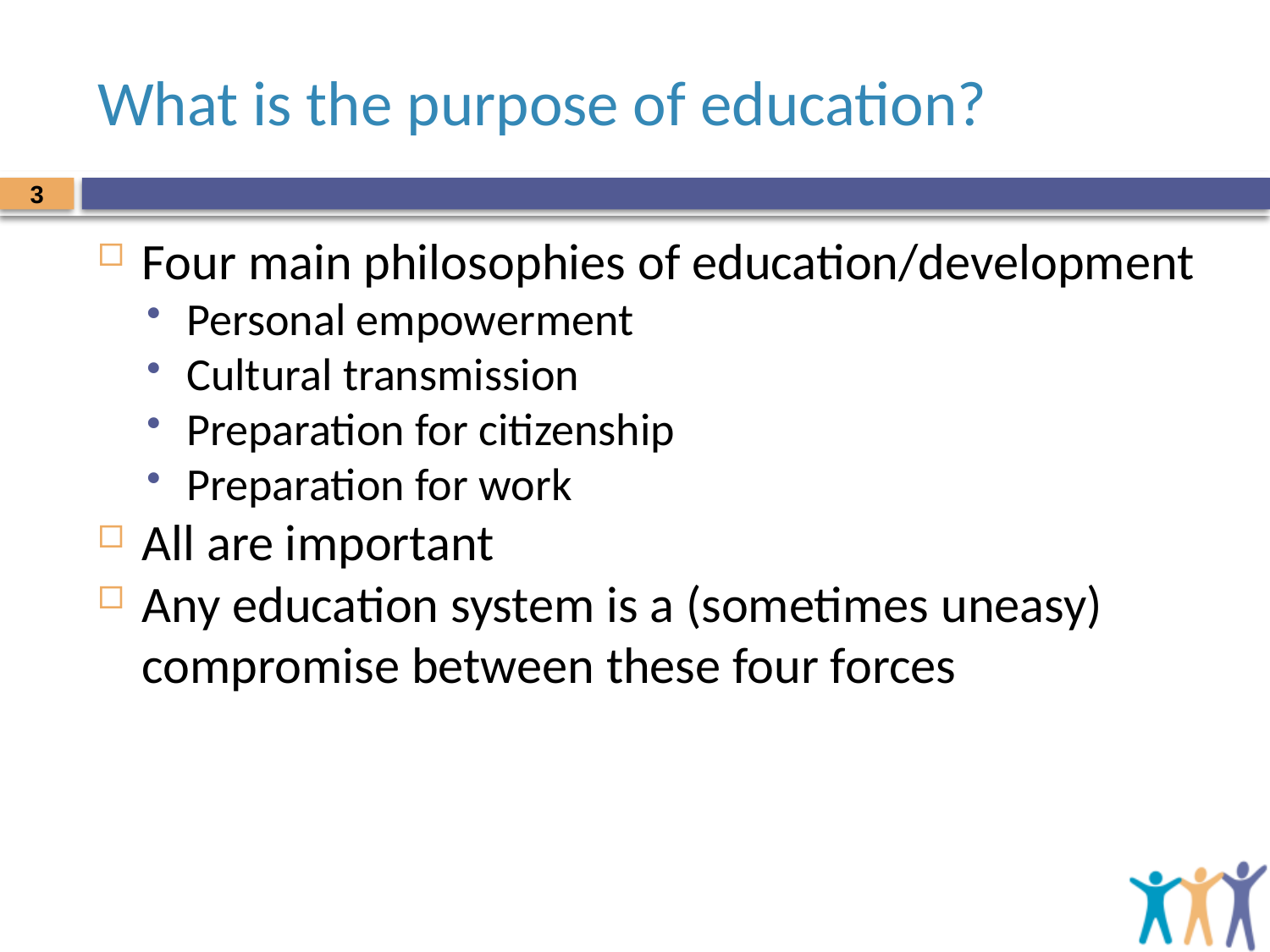

# What is the purpose of education?
3
Four main philosophies of education/development
Personal empowerment
Cultural transmission
Preparation for citizenship
Preparation for work
All are important
Any education system is a (sometimes uneasy) compromise between these four forces